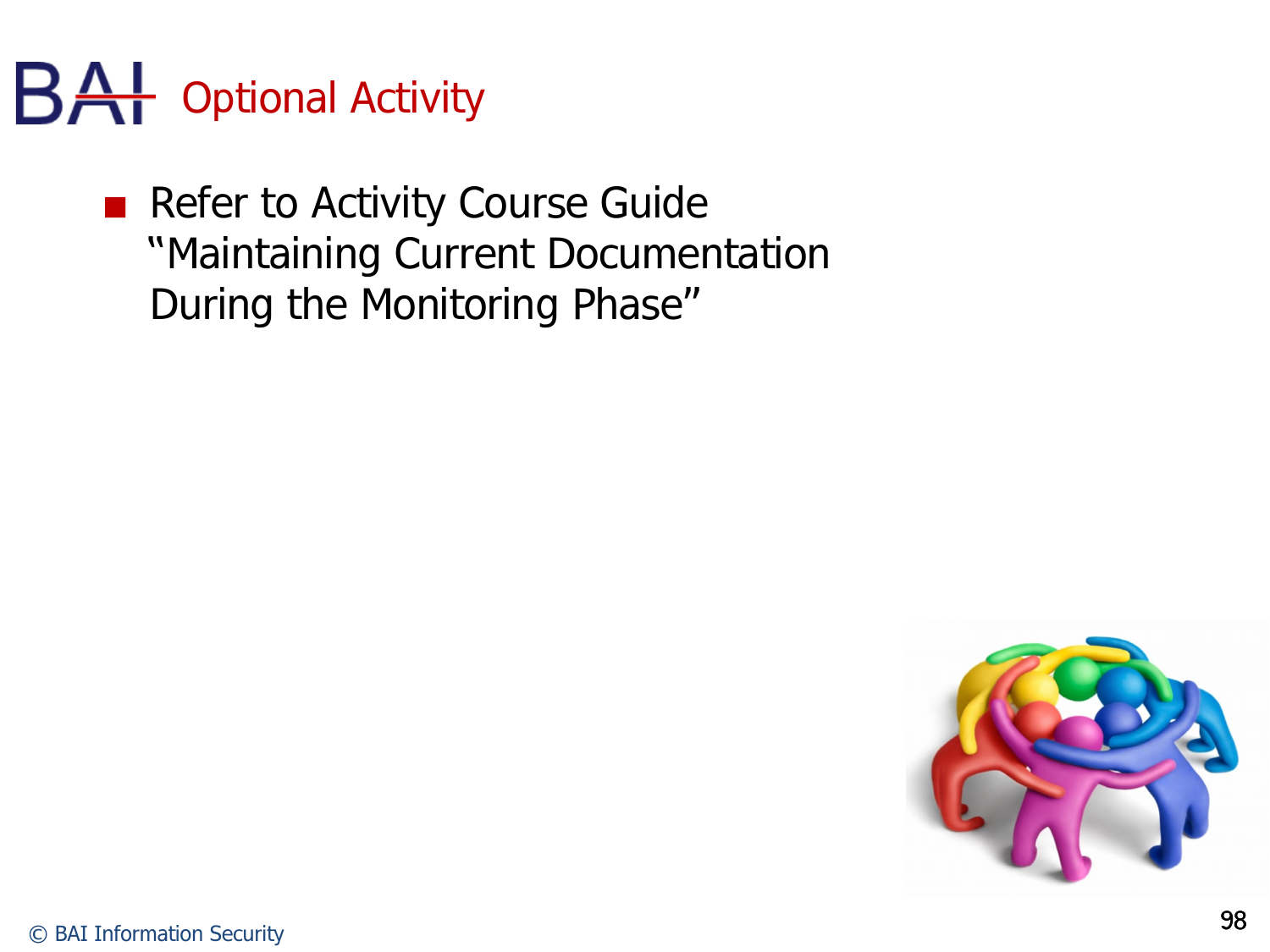

# Optional Activity
Refer to Activity Course Guide “Maintaining Current Documentation During the Monitoring Phase”